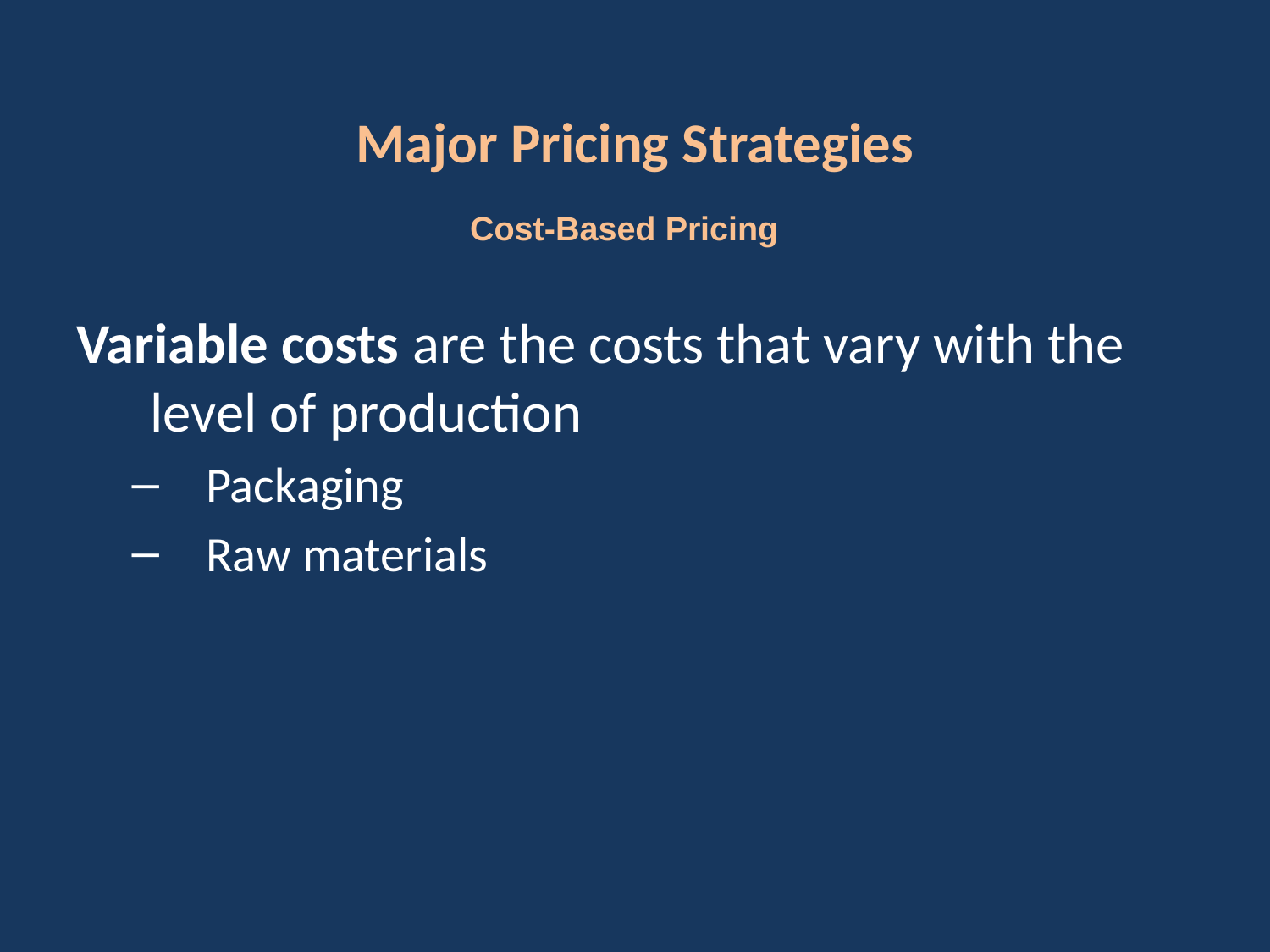

# Major Pricing Strategies
Cost-Based Pricing

Variable costs are the costs that vary with the level of production
Packaging
Raw materials